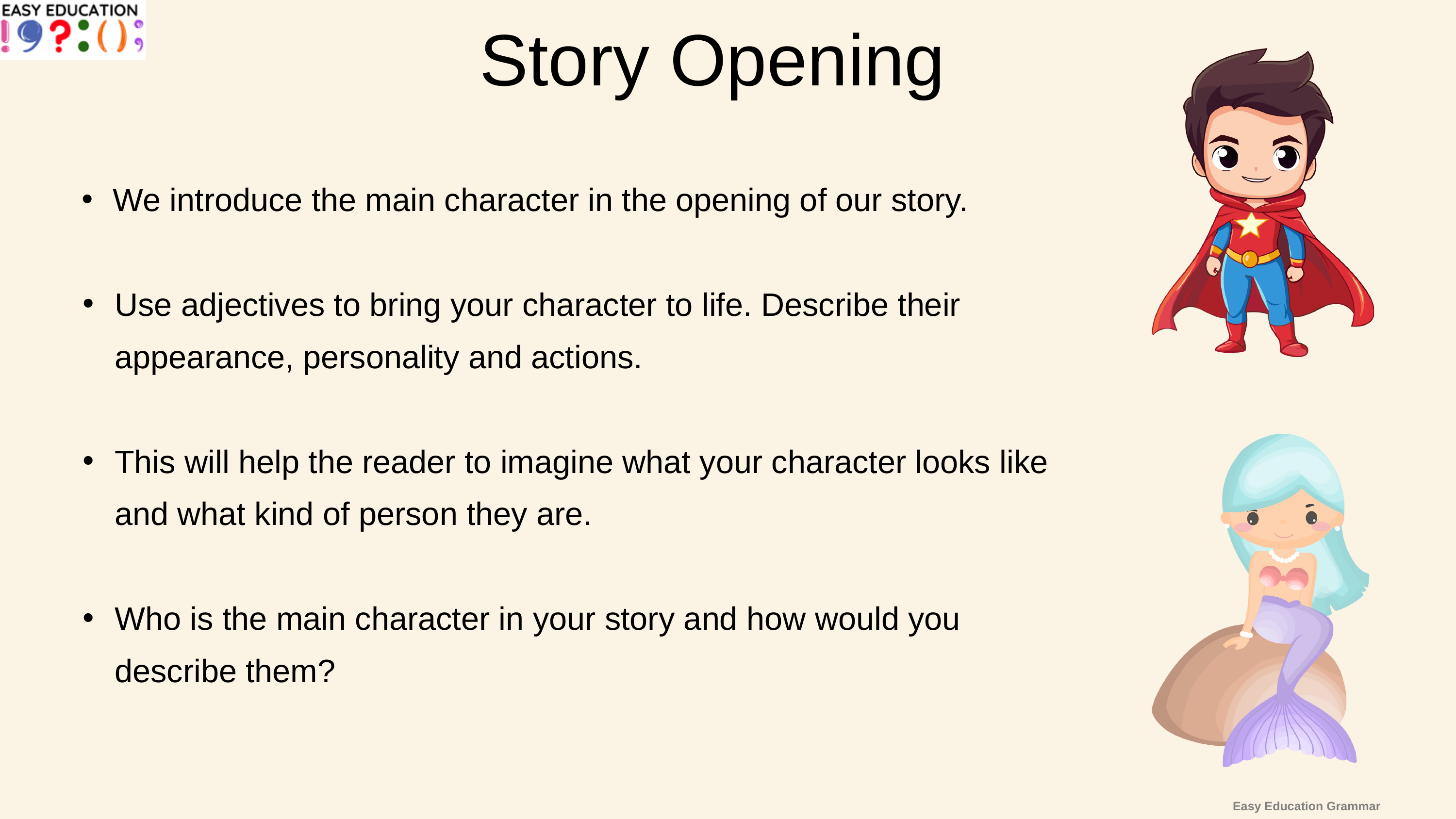

Story Opening

We introduce the main character in the opening of our story.

Use adjectives to bring your character to life. Describe their appearance, personality and actions.

This will help the reader to imagine what your character looks like and what kind of person they are.

Who is the main character in your story and how would you describe them?